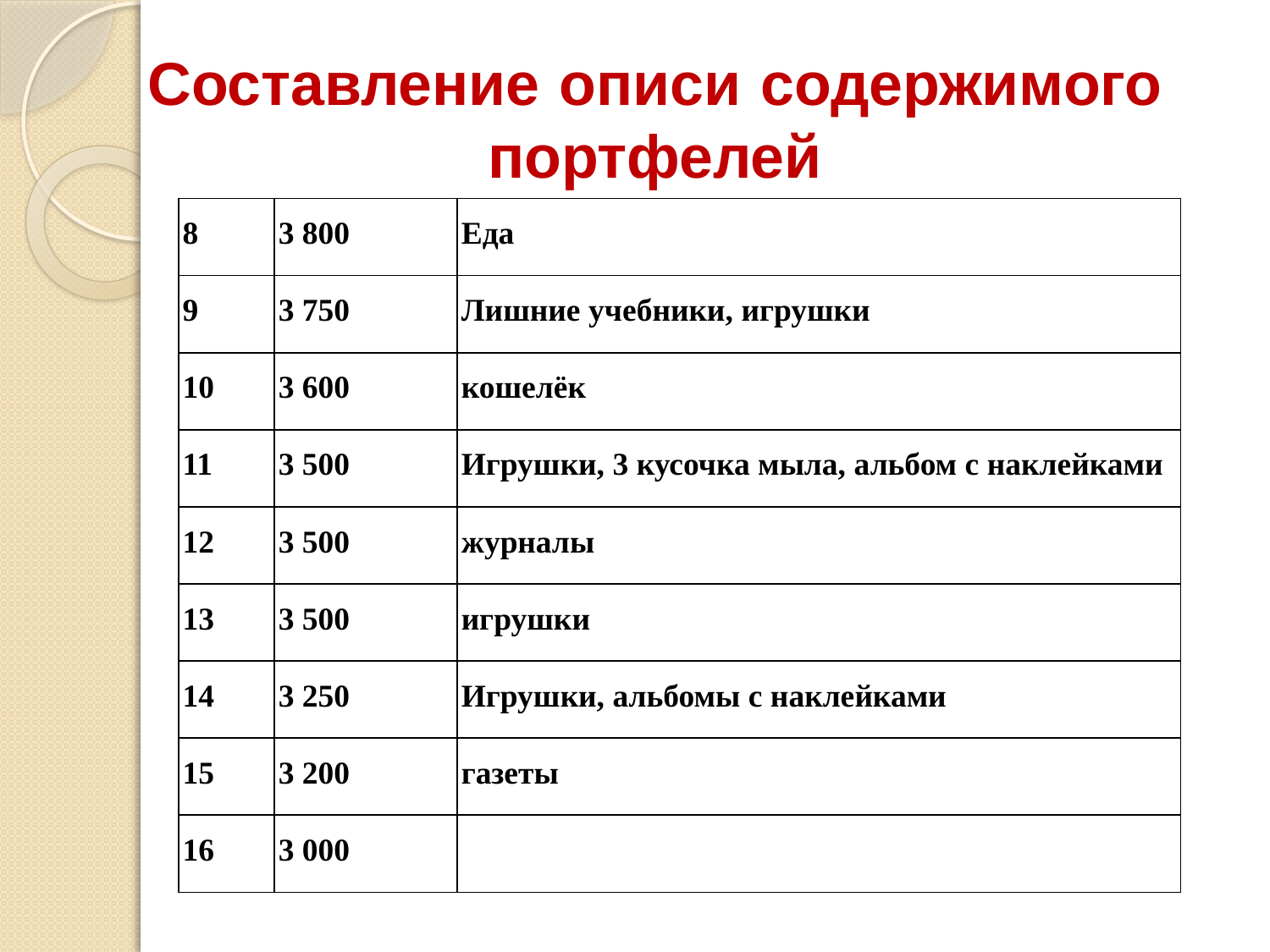

# Составление описи содержимого портфелей
| 8 | 3 800 | Еда |
| --- | --- | --- |
| 9 | 3 750 | Лишние учебники, игрушки |
| 10 | 3 600 | кошелёк |
| 11 | 3 500 | Игрушки, 3 кусочка мыла, альбом с наклейками |
| 12 | 3 500 | журналы |
| 13 | 3 500 | игрушки |
| 14 | 3 250 | Игрушки, альбомы с наклейками |
| 15 | 3 200 | газеты |
| 16 | 3 000 |  |